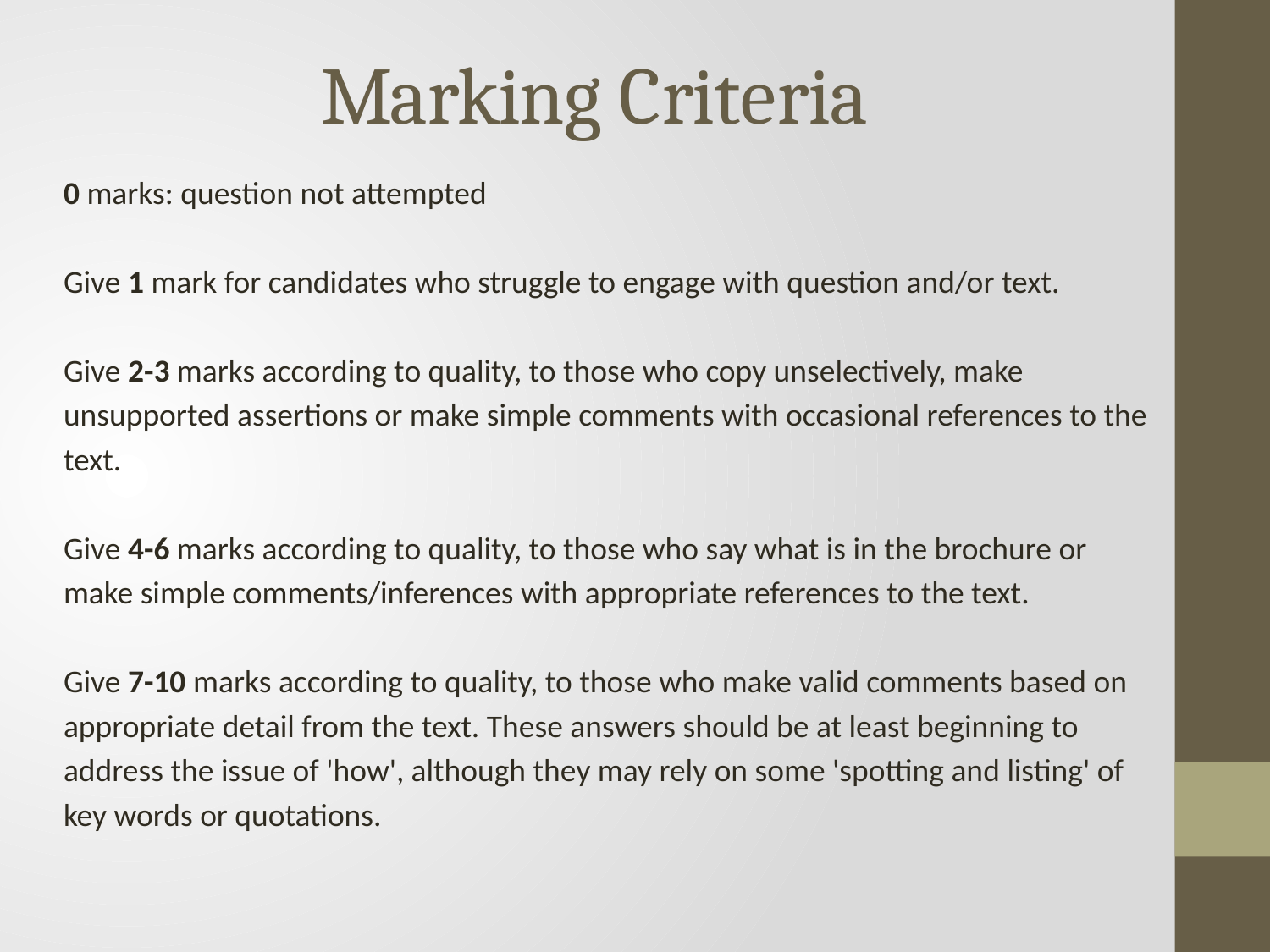

# Marking Criteria
0 marks: question not attempted

Give 1 mark for candidates who struggle to engage with question and/or text.

Give 2-3 marks according to quality, to those who copy unselectively, make
unsupported assertions or make simple comments with occasional references to the
text.

Give 4-6 marks according to quality, to those who say what is in the brochure or
make simple comments/inferences with appropriate references to the text.

Give 7-10 marks according to quality, to those who make valid comments based on
appropriate detail from the text. These answers should be at least beginning to
address the issue of 'how', although they may rely on some 'spotting and listing' of
key words or quotations.